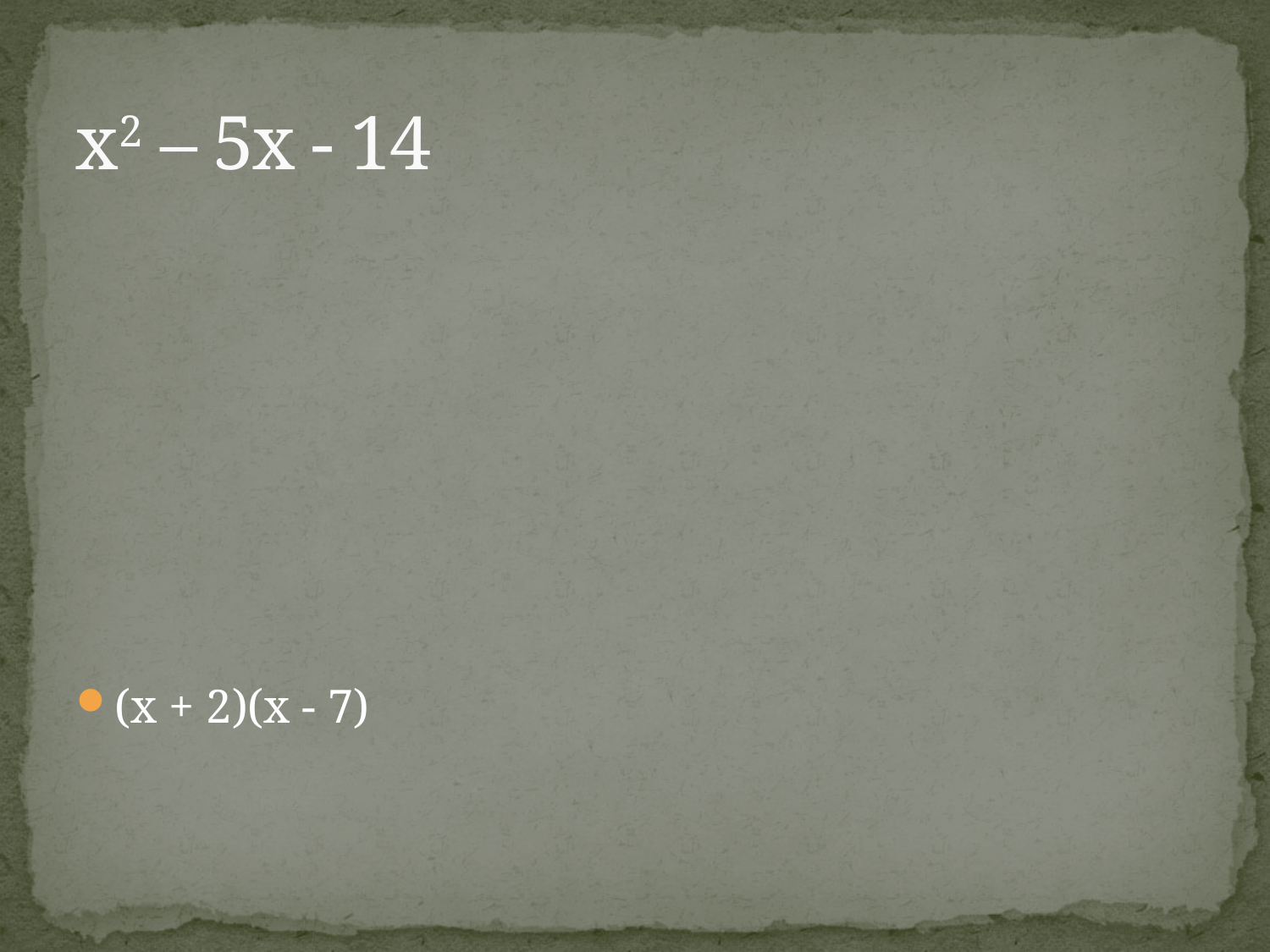

# x2 – 5x - 14

(x + 2)(x - 7)